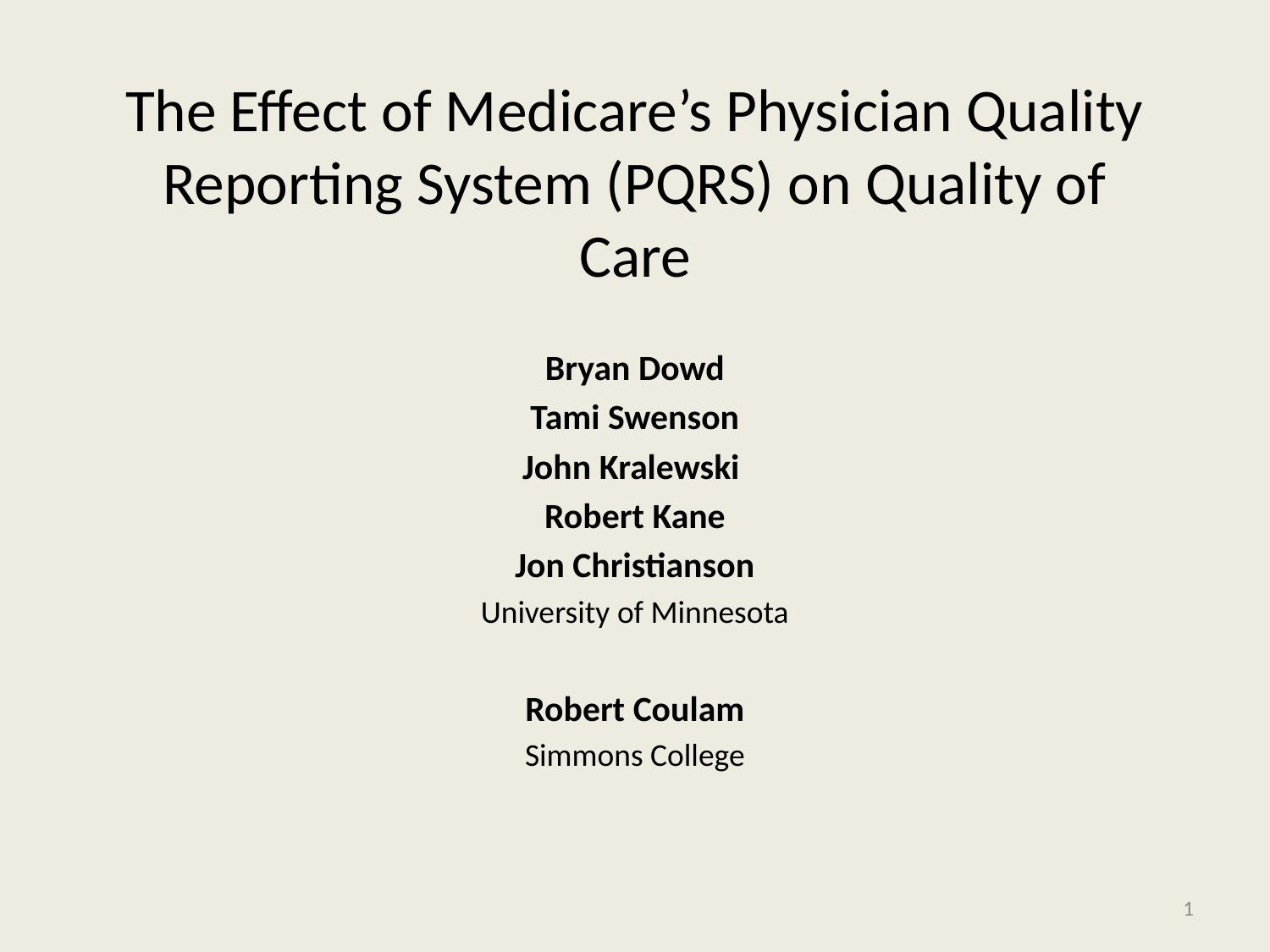

# The Effect of Medicare’s Physician Quality Reporting System (PQRS) on Quality of Care
Bryan Dowd
Tami Swenson
John Kralewski
Robert Kane
Jon Christianson
University of Minnesota

Robert Coulam
Simmons College

1